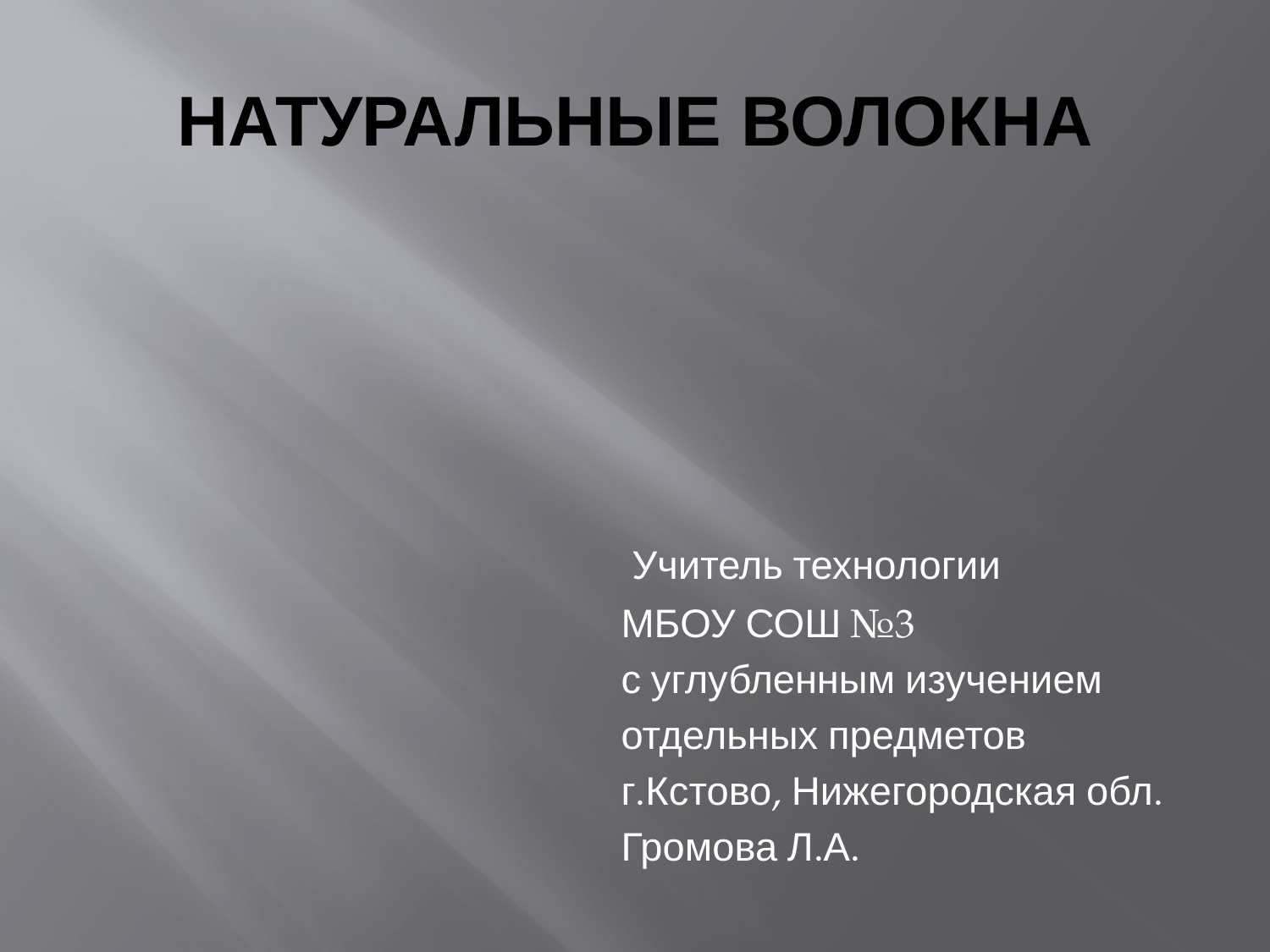

# НАТУРАЛЬНЫЕ ВОЛОКНА

                                         Учитель технологии
                                                     МБОУ СОШ №3
                                                     с углубленным изучением
                                                     отдельных предметов
                                                     г.Кстово, Нижегородская обл.
                                                     Громова Л.А.